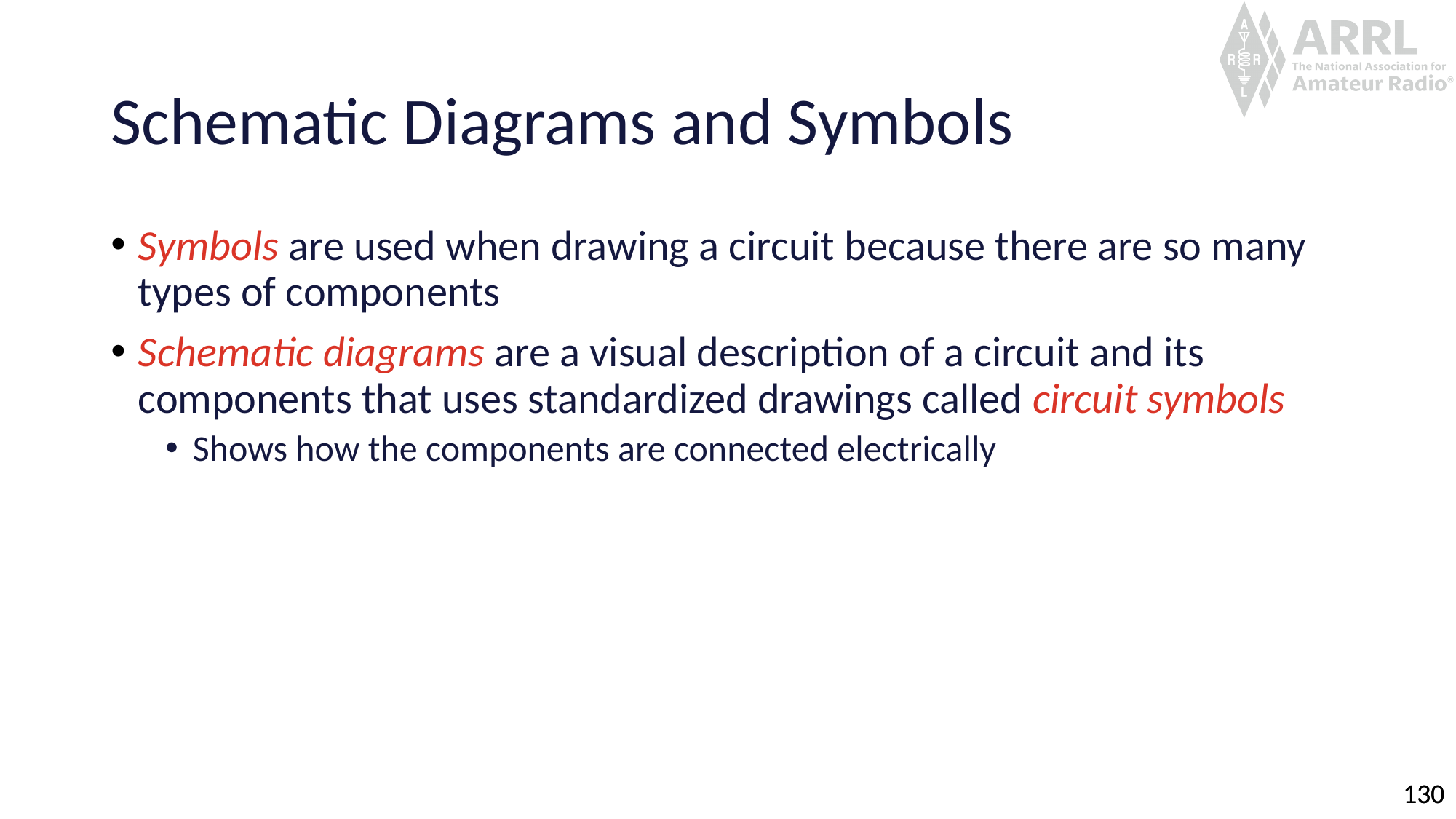

# Schematic Diagrams and Symbols
Symbols are used when drawing a circuit because there are so many types of components
Schematic diagrams are a visual description of a circuit and its components that uses standardized drawings called circuit symbols
Shows how the components are connected electrically